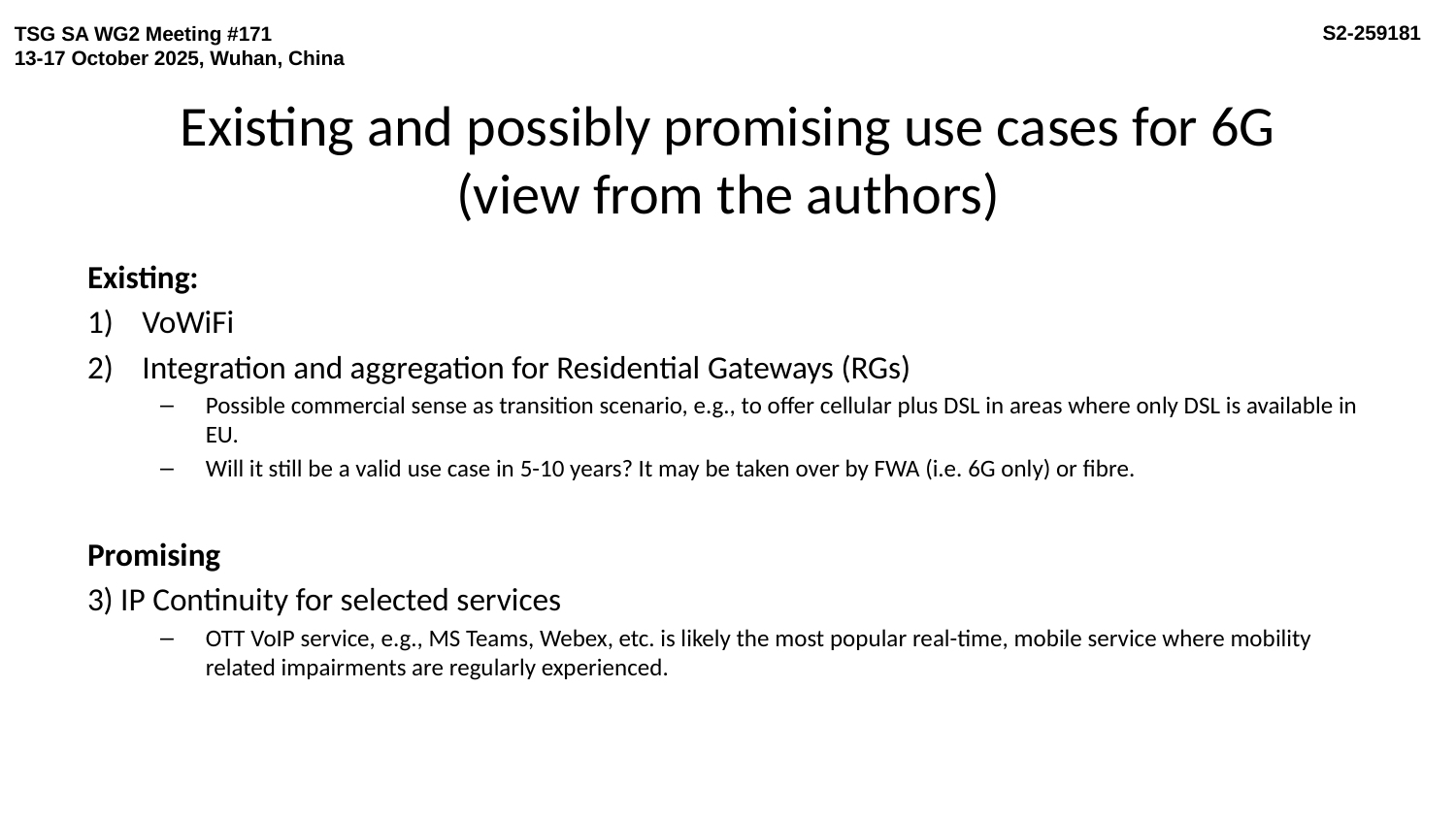

S2-259181
TSG SA WG2 Meeting #171
13-17 October 2025, Wuhan, China
# Existing and possibly promising use cases for 6G (view from the authors)
Existing:
VoWiFi
Integration and aggregation for Residential Gateways (RGs)
Possible commercial sense as transition scenario, e.g., to offer cellular plus DSL in areas where only DSL is available in EU.
Will it still be a valid use case in 5-10 years? It may be taken over by FWA (i.e. 6G only) or fibre.

Promising
3) IP Continuity for selected services
OTT VoIP service, e.g., MS Teams, Webex, etc. is likely the most popular real-time, mobile service where mobility related impairments are regularly experienced.